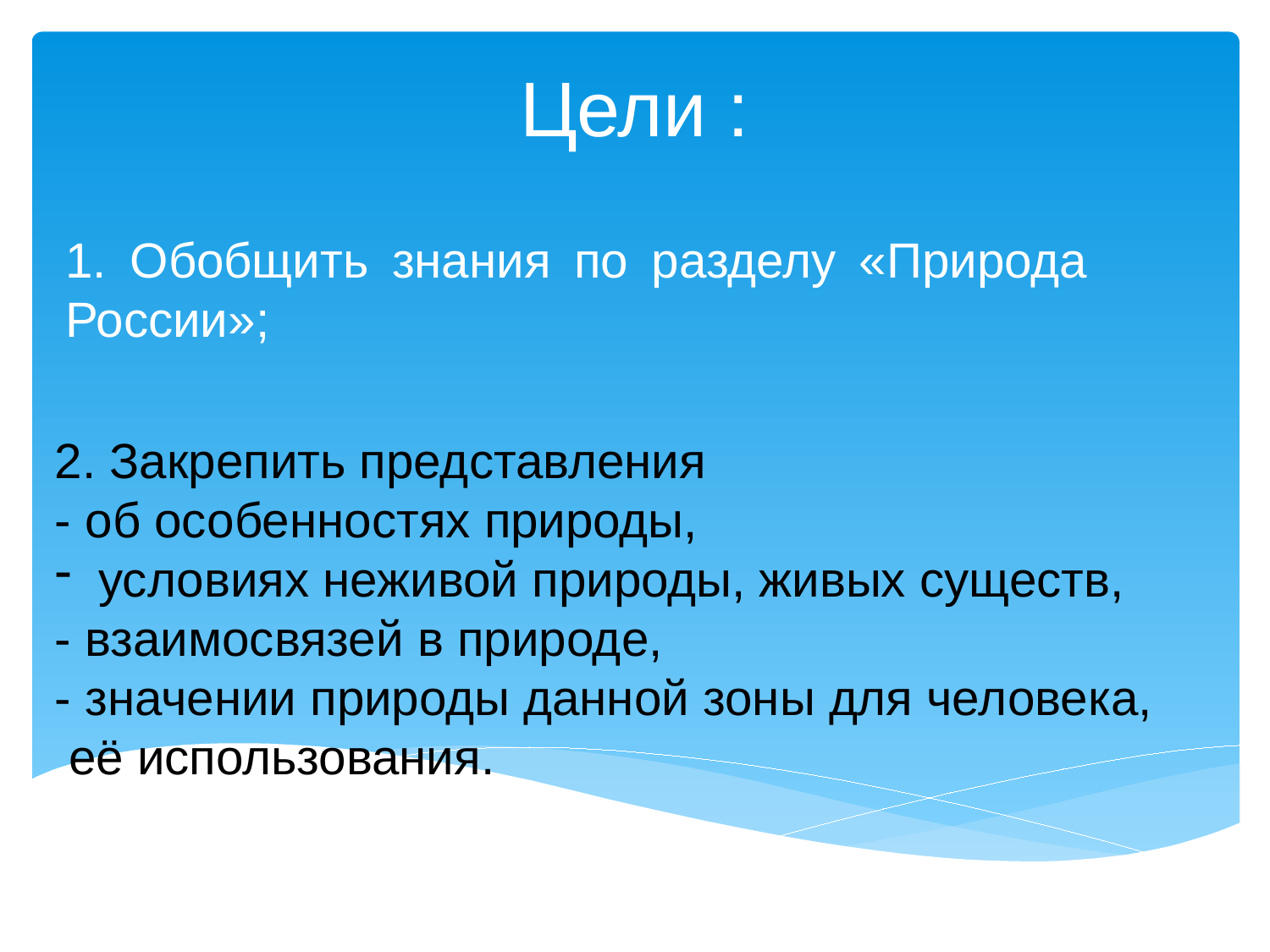

# Цели :
1. Обобщить знания по разделу «Природа России»;

2. Закрепить представления
- об особенностях природы,
 условиях неживой природы, живых существ,
- взаимосвязей в природе,
- значении природы данной зоны для человека,    её использования.